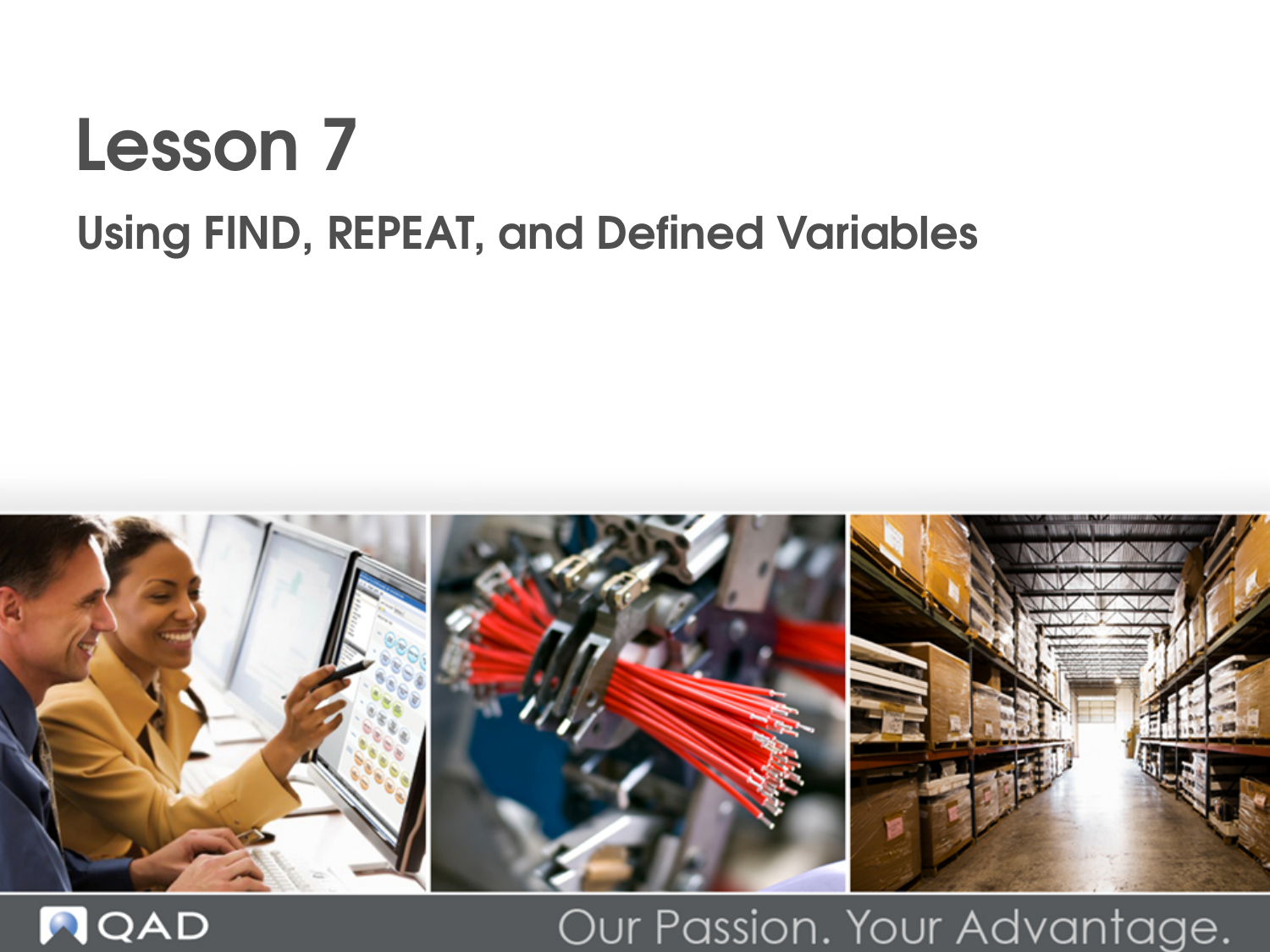

Lesson 7
# Using FIND, REPEAT, and Defined Variables